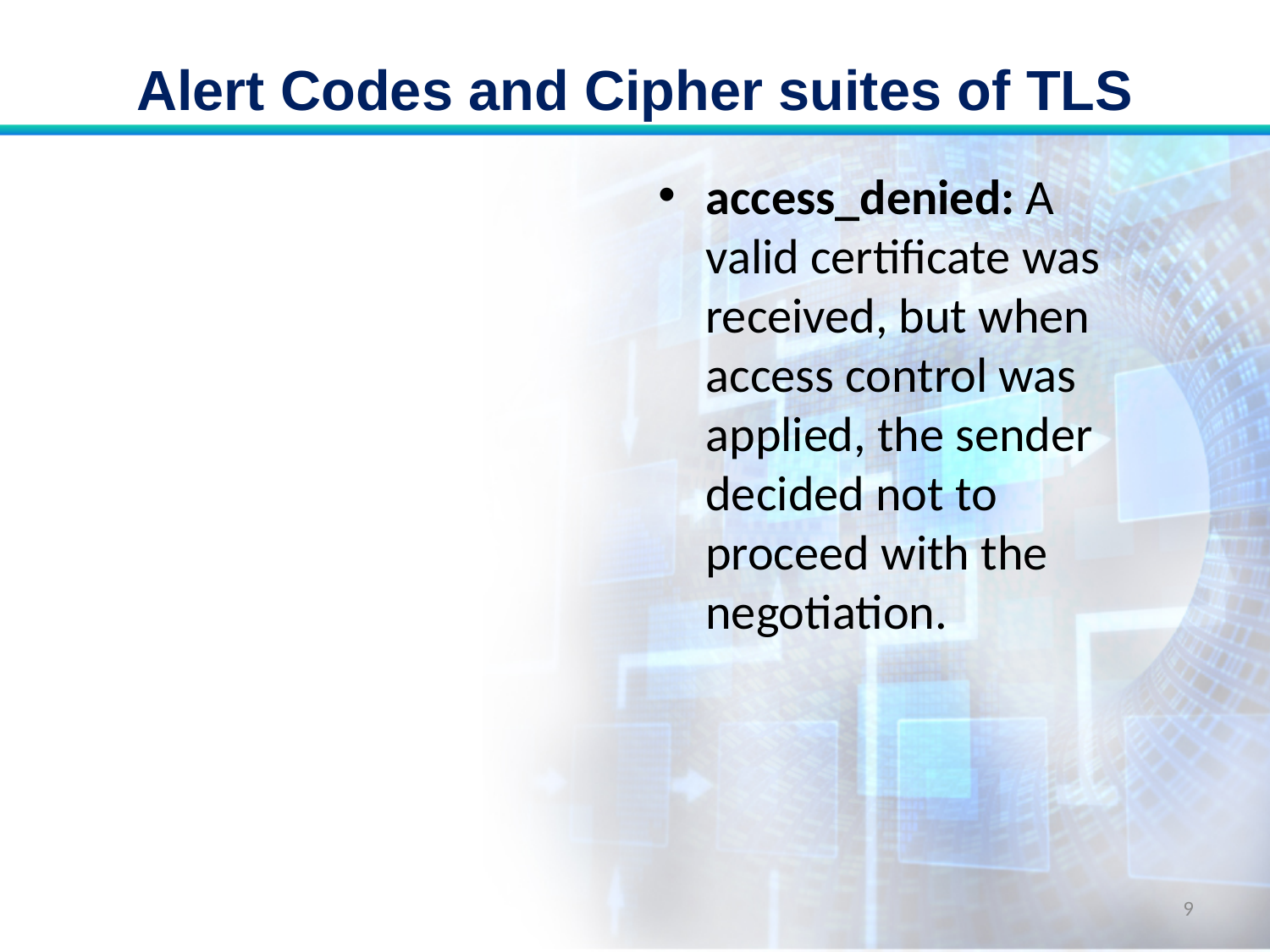

# Alert Codes and Cipher suites of TLS
access_denied: A valid certificate was received, but when access control was applied, the sender decided not to proceed with the negotiation.
9